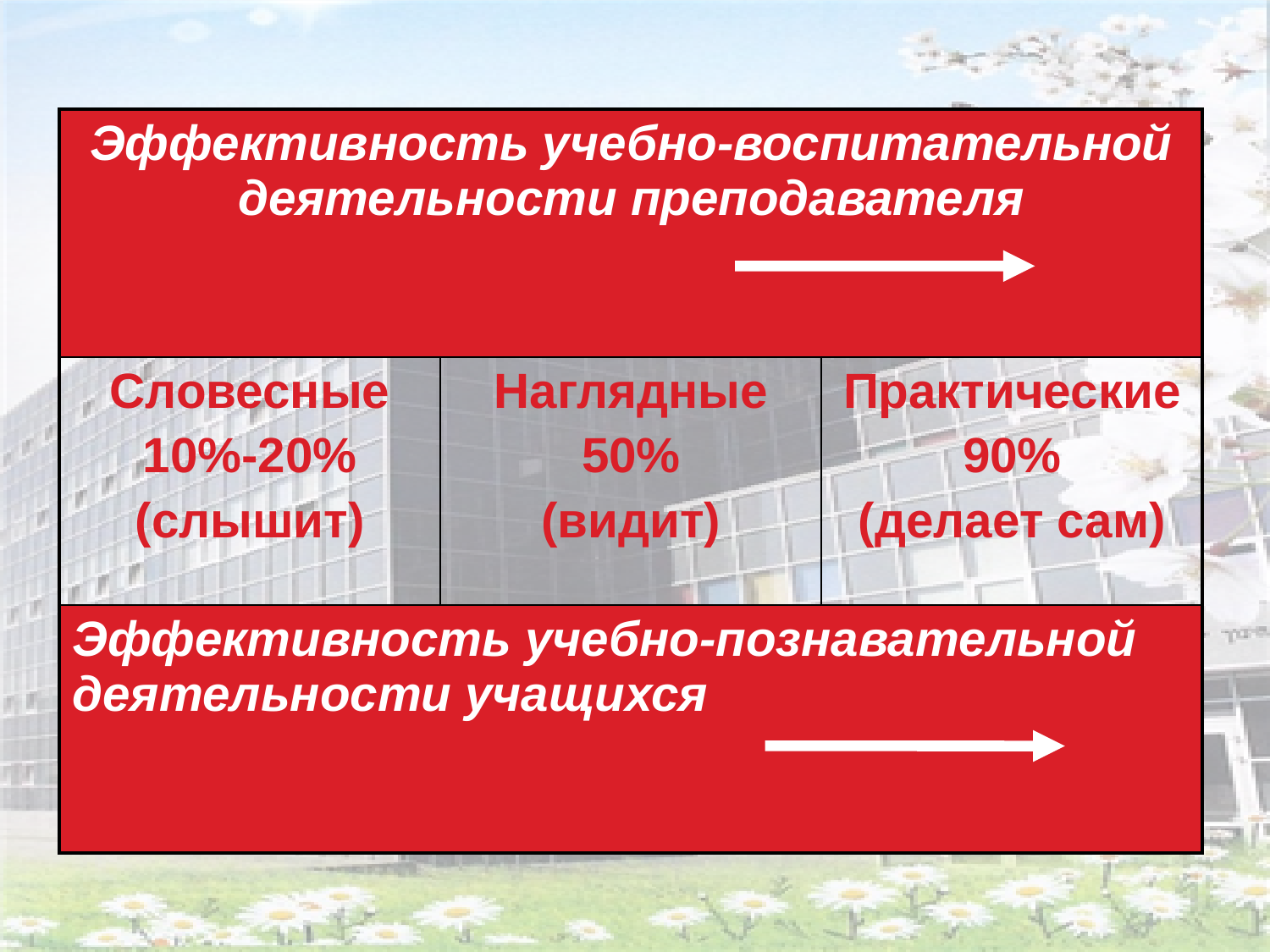

| Эффективность учебно-воспитательной деятельности преподавателя |  |  |
| --- | --- | --- |
| Словесные 10%-20% (слышит) | Наглядные 50% (видит) | Практические 90% (делает сам) |
| Эффективность учебно-познавательной деятельности учащихся |  |  |